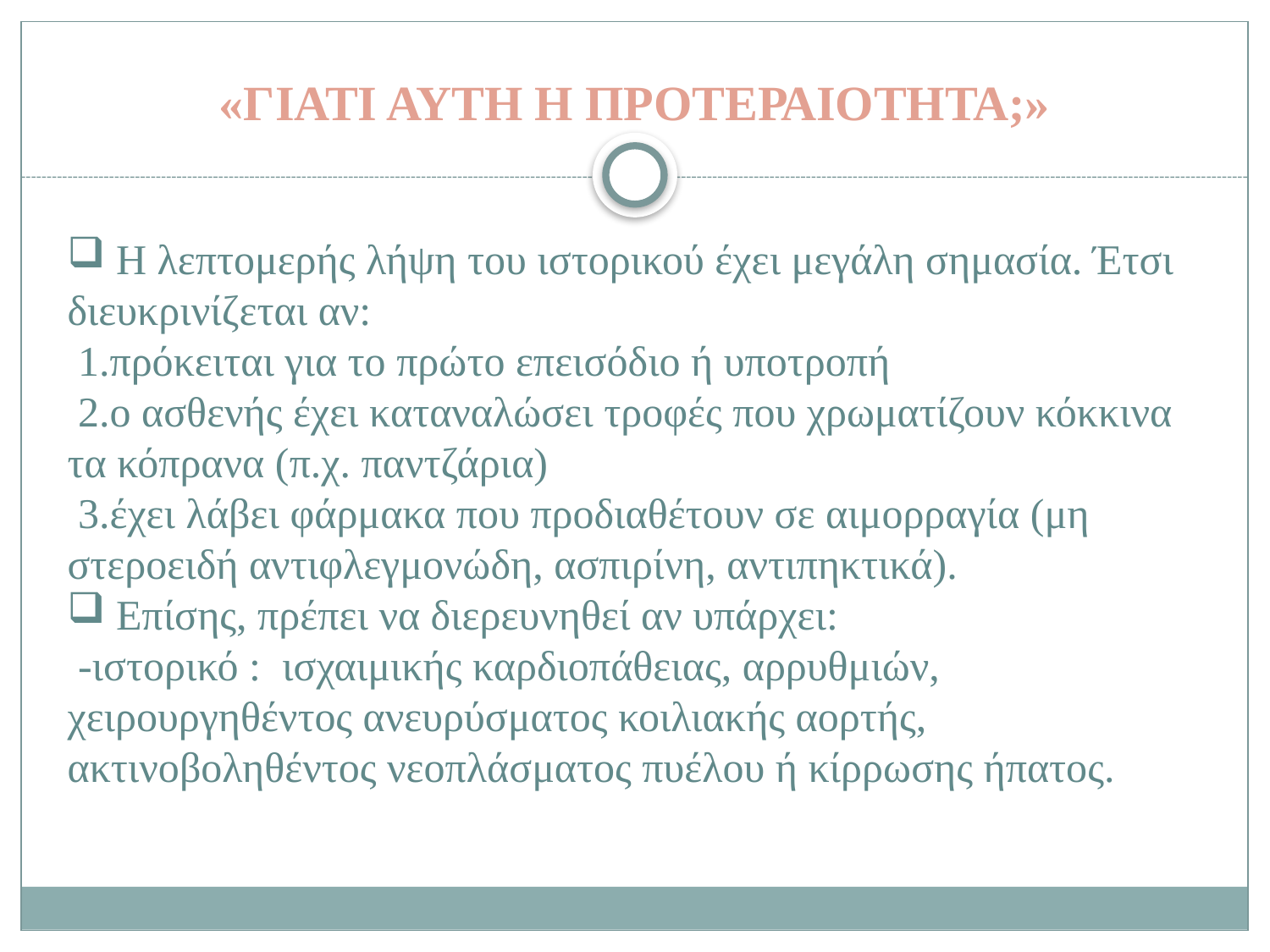

# «ΓΙΑΤΙ ΑΥΤΗ Η ΠΡΟΤΕΡΑΙΟΤΗΤΑ;»
 Η λεπτομερής λήψη του ιστορικού έχει μεγάλη σημασία. Έτσι διευκρινίζεται αν:
 1.πρόκειται για το πρώτο επεισόδιο ή υποτροπή
 2.ο ασθενής έχει καταναλώσει τροφές που χρωματίζουν κόκκινα τα κόπρανα (π.χ. παντζάρια)
 3.έχει λάβει φάρμακα που προδιαθέτουν σε αιμορραγία (μη στεροειδή αντιφλεγμονώδη, ασπιρίνη, αντιπηκτικά).
 Επίσης, πρέπει να διερευνηθεί αν υπάρχει:
 -ιστορικό :  ισχαιμικής καρδιοπάθειας, αρρυθμιών,
χειρουργηθέντος ανευρύσματος κοιλιακής αορτής,
ακτινοβοληθέντος νεοπλάσματος πυέλου ή κίρρωσης ήπατος.